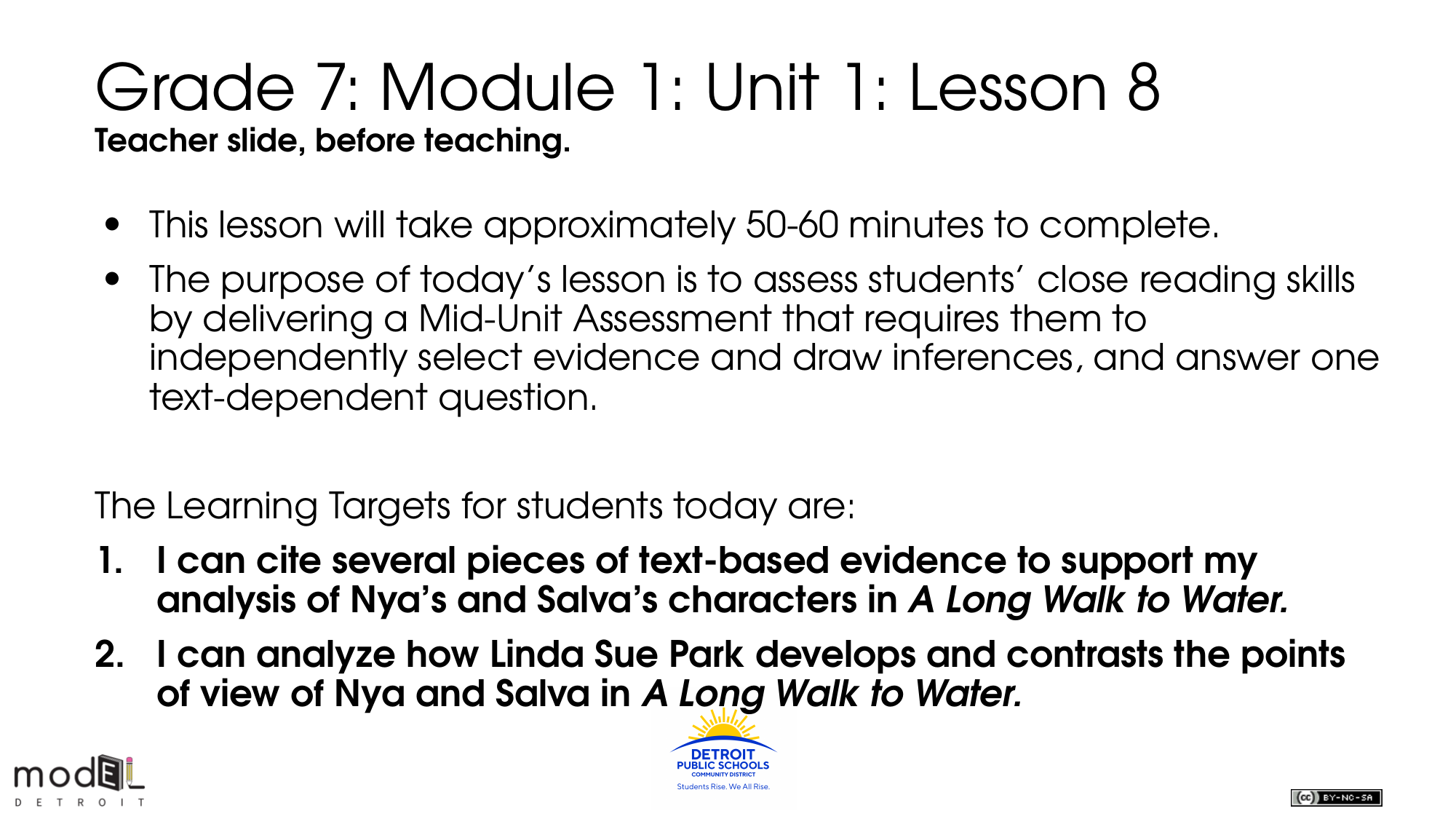

# Grade 7: Module 1: Unit 1: Lesson 8
Teacher slide, before teaching.
This lesson will take approximately 50-60 minutes to complete.
The purpose of today’s lesson is to assess students’ close reading skills by delivering a Mid-Unit Assessment that requires them to independently select evidence and draw inferences, and answer one text-dependent question.

The Learning Targets for students today are:
I can cite several pieces of text-based evidence to support my analysis of Nya’s and Salva’s characters in A Long Walk to Water.
I can analyze how Linda Sue Park develops and contrasts the points of view of Nya and Salva in A Long Walk to Water.